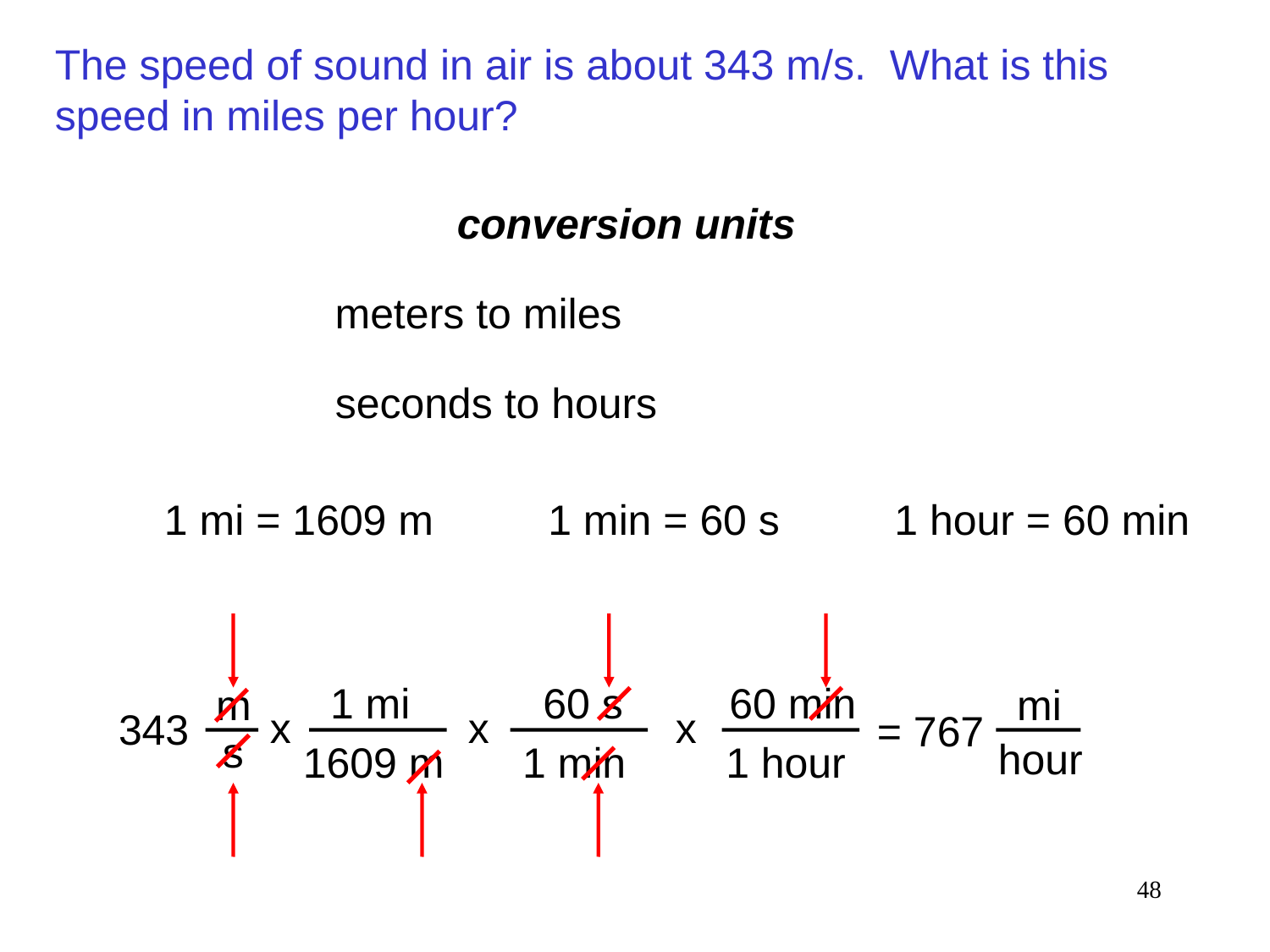

The speed of sound in air is about 343 m/s.  What is this speed in miles per hour?
conversion units
meters to miles
seconds to hours
1 mi = 1609 m
1 min = 60 s
1 hour = 60 min

1 mi
1609 m

x
 60 s
   1 min

x
60 min
x
   1 hour

m
s

343
mi
hour

= 767

48